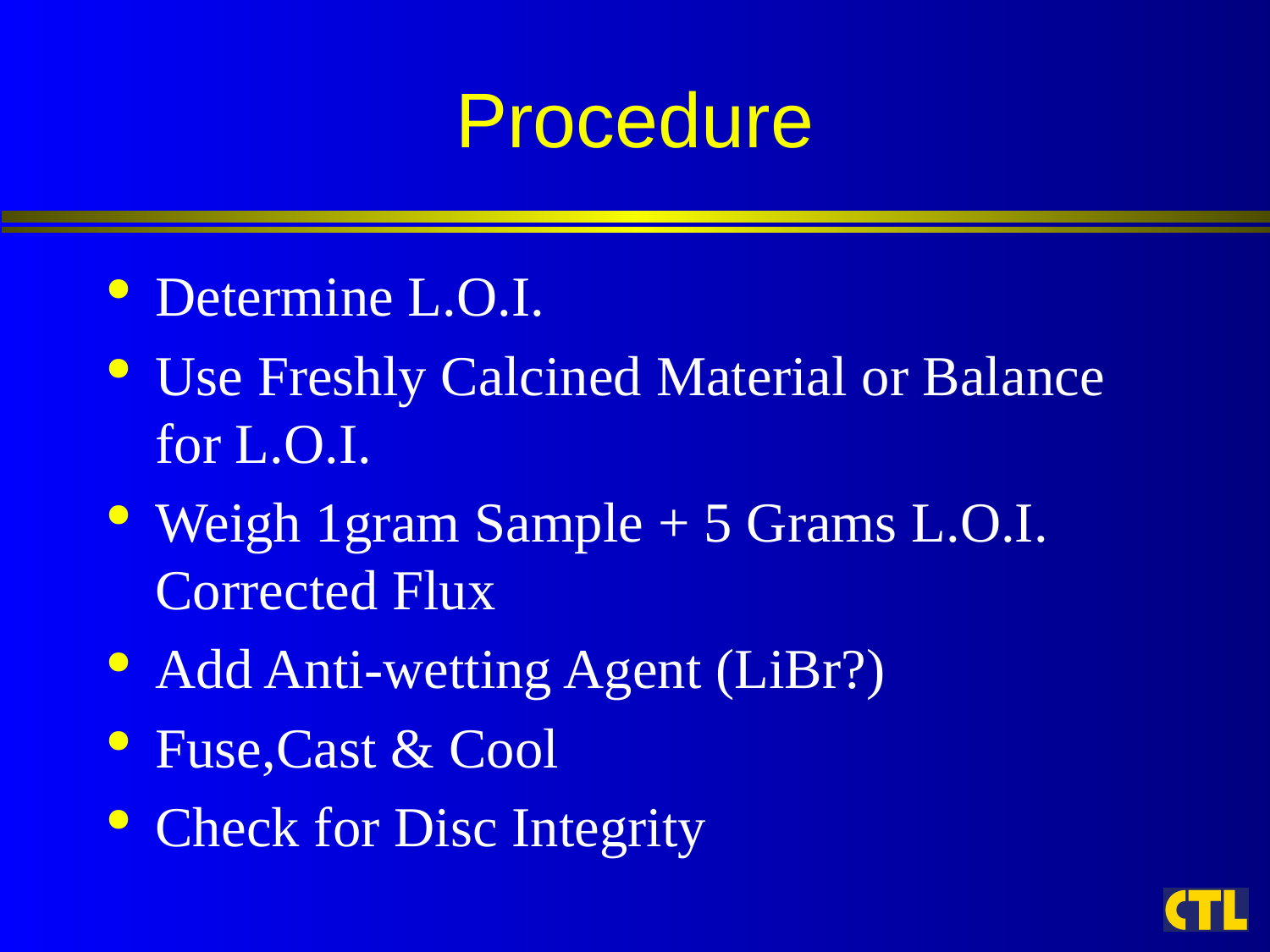

# Procedure
Determine L.O.I.
Use Freshly Calcined Material or Balance for L.O.I.
Weigh 1gram Sample + 5 Grams L.O.I. Corrected Flux
Add Anti-wetting Agent (LiBr?)
Fuse,Cast & Cool
Check for Disc Integrity